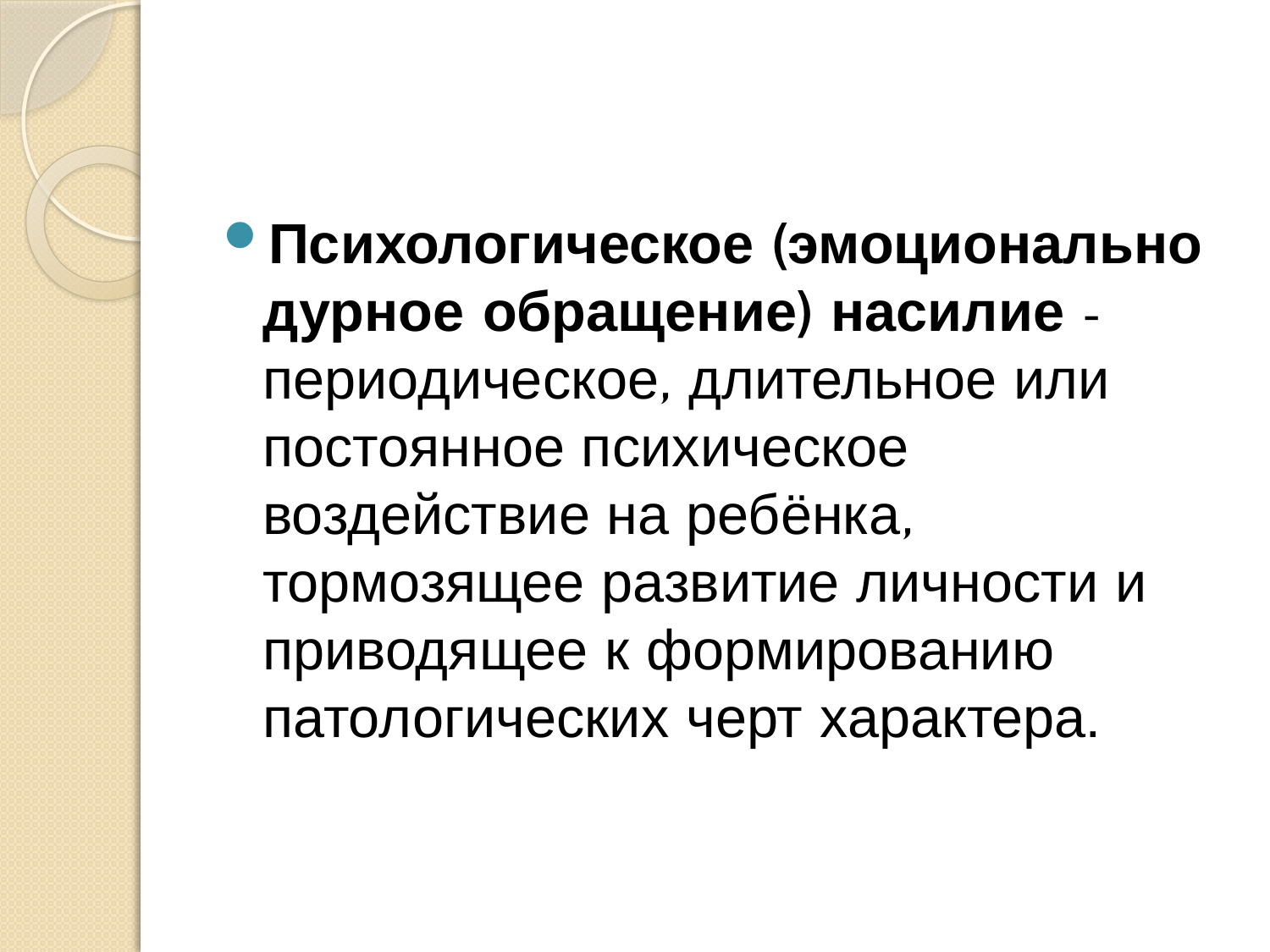

#
Психологическое (эмоционально дурное обращение) насилие - периодическое, длительное или постоянное психическое воздействие на ребёнка, тормозящее развитие личности и приводящее к формированию патологических черт характера.